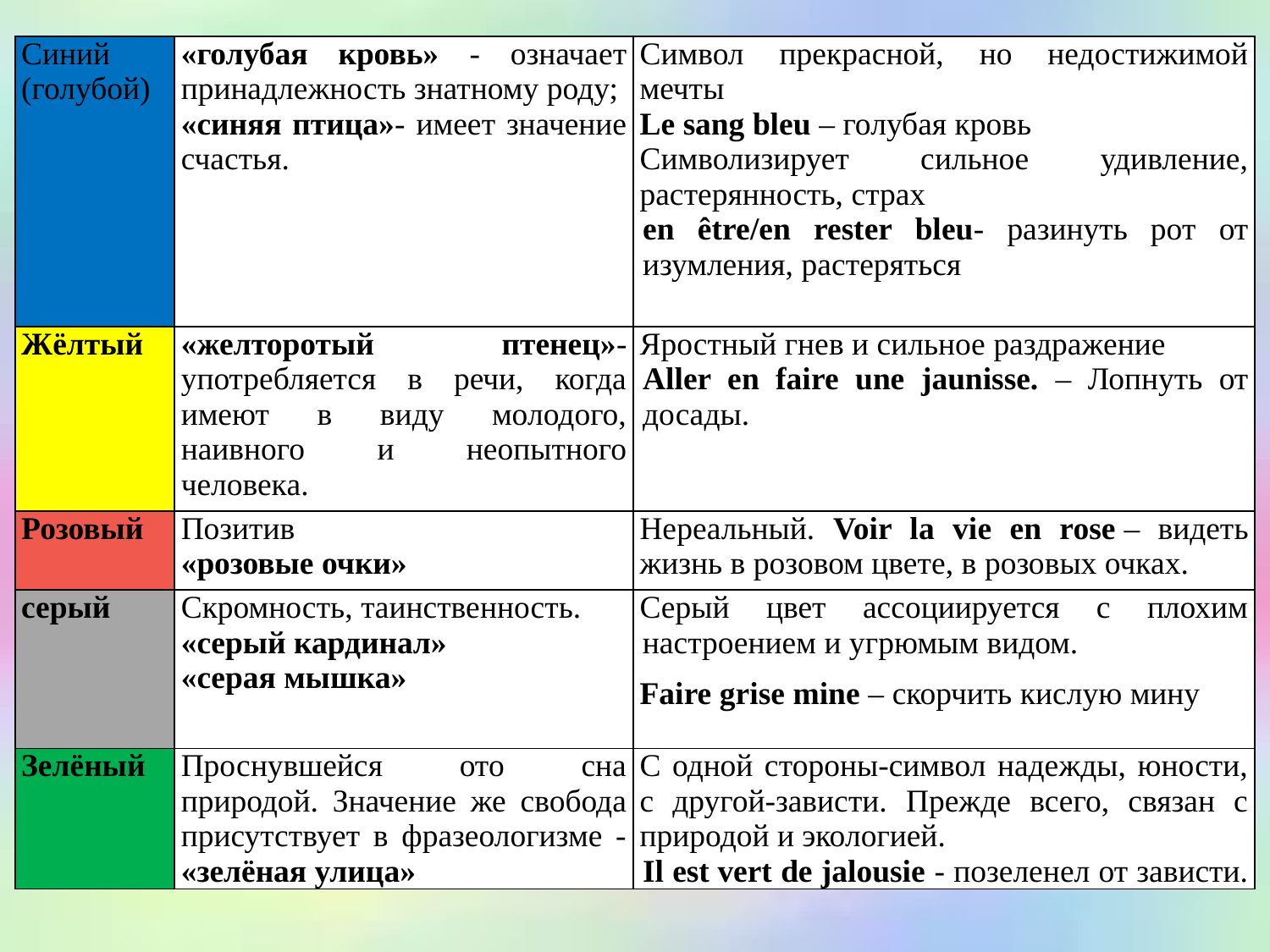

| Синий (голубой) | «голубая кровь» - означает принадлежность знатному роду; «синяя птица»- имеет значение счастья. | Символ прекрасной, но недостижимой мечты Le sang bleu – голубая кровь Символизирует сильное удивление, растерянность, страх en être/en rester bleu- разинуть рот от изумления, растеряться |
| --- | --- | --- |
| Жёлтый | «желторотый птенец»- употребляется в речи, когда имеют в виду молодого, наивного и неопытного человека. | Яростный гнев и сильное раздражение Aller en faire une jaunisse. – Лопнуть от досады. |
| Розовый | Позитив «розовые очки» | Нереальный. Voir la vie en rose – видеть жизнь в розовом цвете, в розовых очках. |
| серый | Скромность, таинственность. «серый кардинал» «серая мышка» | Серый цвет ассоциируется с плохим настроением и угрюмым видом. Faire grise mine – скорчить кислую мину |
| Зелёный | Проснувшейся ото сна природой. Значение же свобода присутствует в фразеологизме - «зелёная улица» | С одной стороны-символ надежды, юности, с другой-зависти. Прежде всего, связан с природой и экологией. Il est vert de jalousie - позеленел от зависти. |